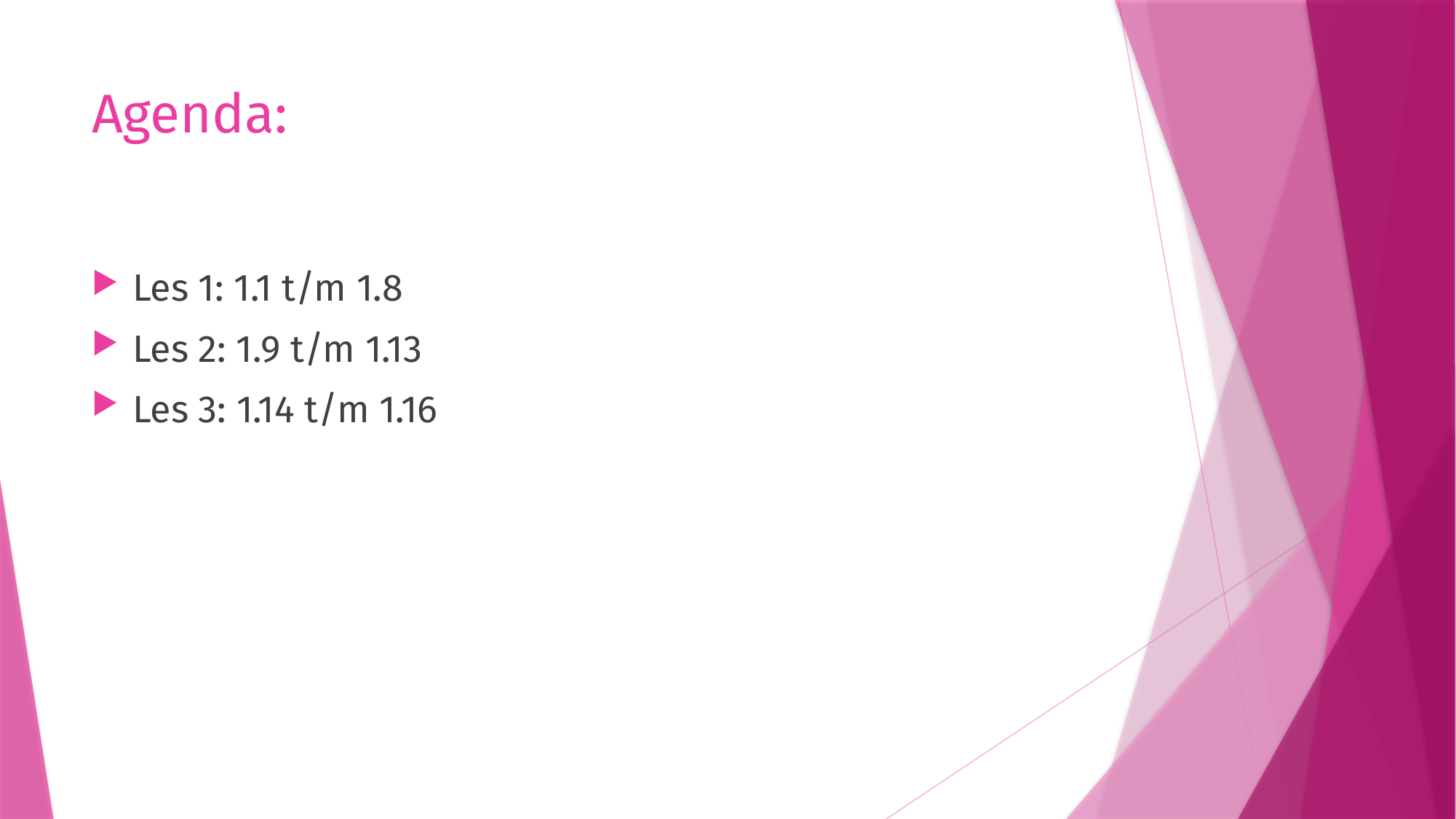

# Agenda:
Les 1: 1.1 t/m 1.8
Les 2: 1.9 t/m 1.13
Les 3: 1.14 t/m 1.16